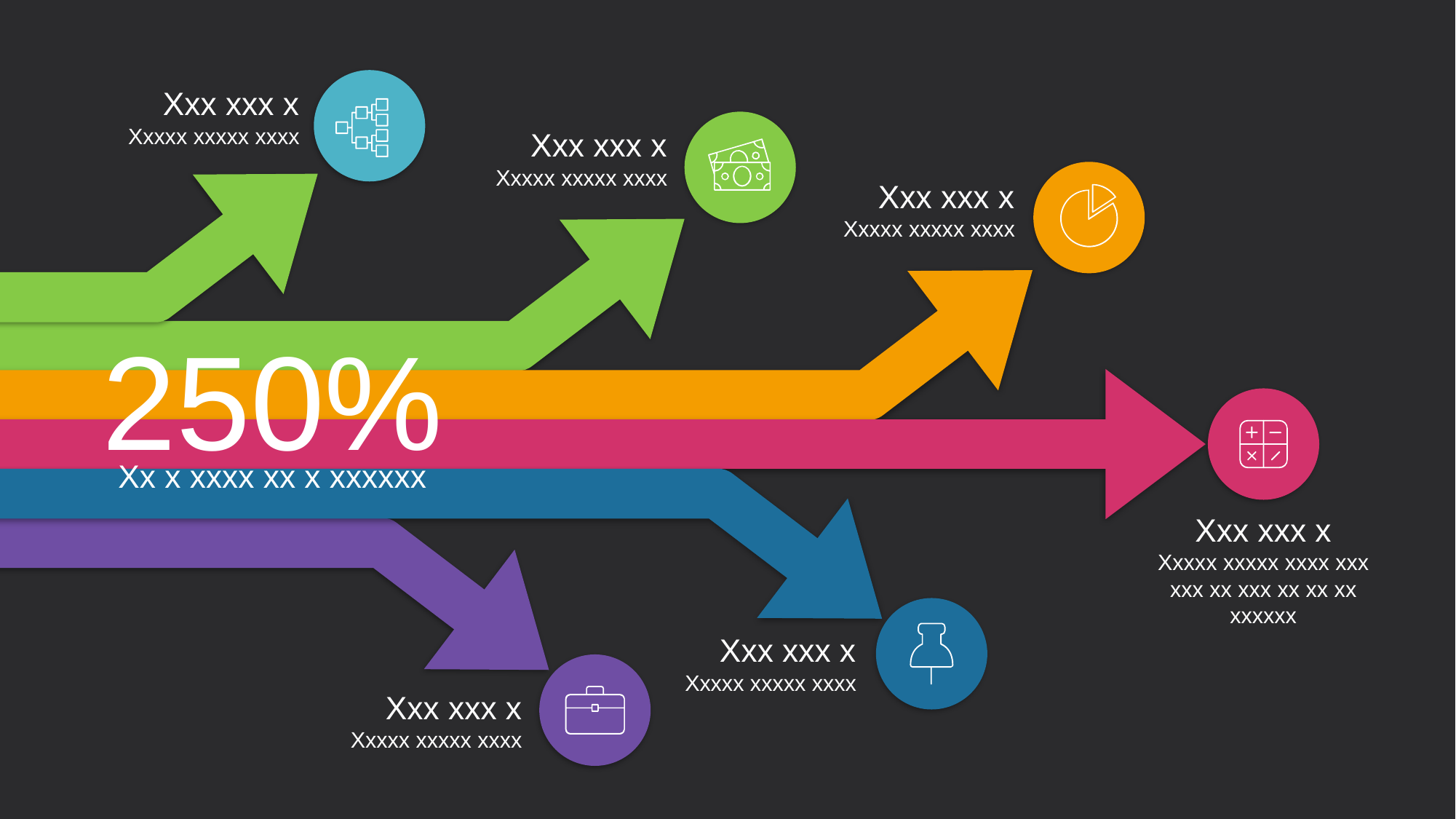

Xxx xxx x
Xxxxx xxxxx xxxx

Xxx xxx x
Xxxxx xxxxx xxxx

Xxx xxx x
Xxxxx xxxxx xxxx

250%
Xx x xxxx xx x xxxxxx

Xxx xxx x
Xxxxx xxxxx xxxx xxx xxx xx xxx xx xx xx xxxxxx

Xxx xxx x
Xxxxx xxxxx xxxx

Xxx xxx x
Xxxxx xxxxx xxxx